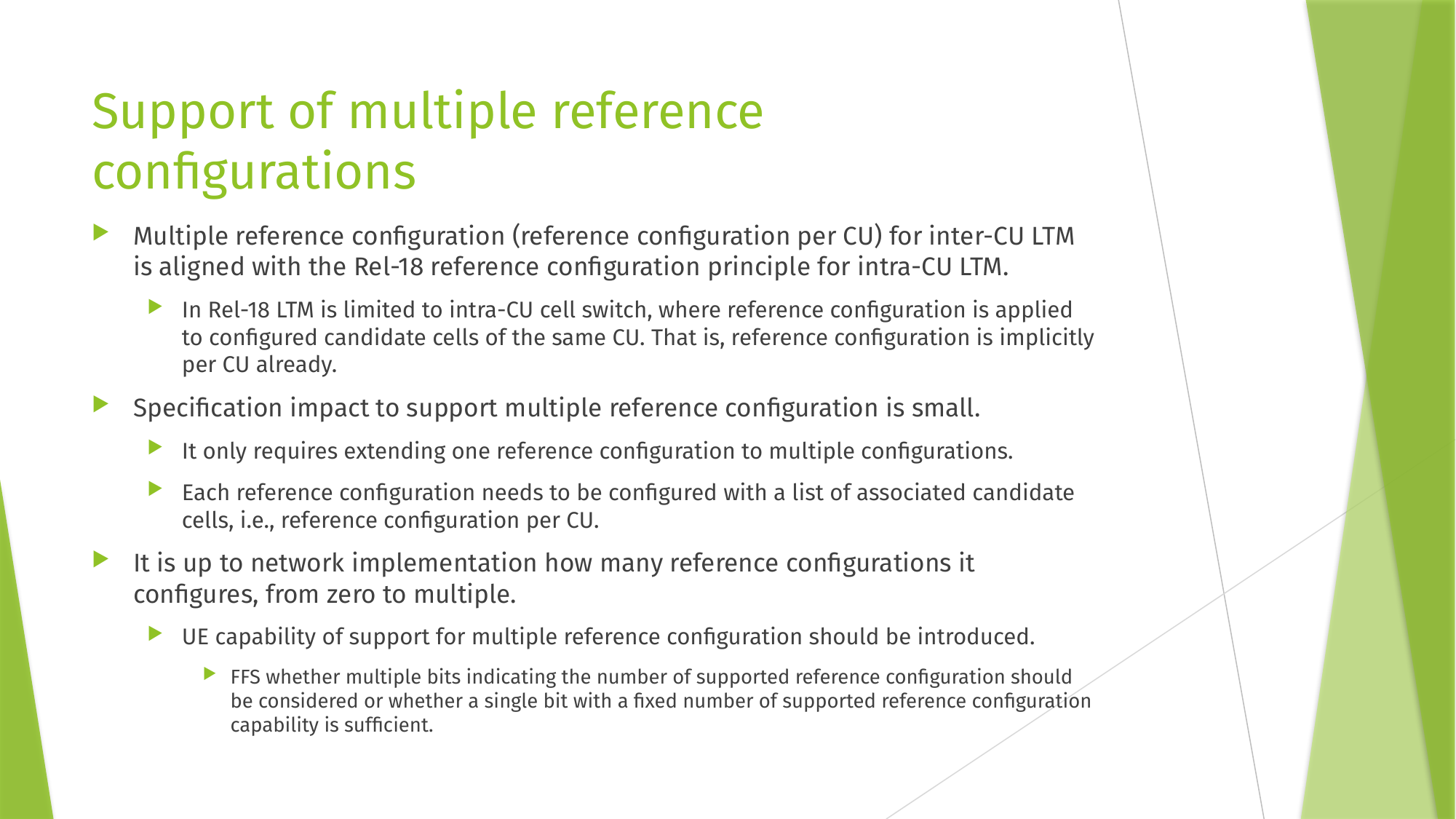

# Support of multiple reference configurations
Multiple reference configuration (reference configuration per CU) for inter-CU LTM is aligned with the Rel-18 reference configuration principle for intra-CU LTM.
In Rel-18 LTM is limited to intra-CU cell switch, where reference configuration is applied to configured candidate cells of the same CU. That is, reference configuration is implicitly per CU already.
Specification impact to support multiple reference configuration is small.
It only requires extending one reference configuration to multiple configurations.
Each reference configuration needs to be configured with a list of associated candidate cells, i.e., reference configuration per CU.
It is up to network implementation how many reference configurations it configures, from zero to multiple.
UE capability of support for multiple reference configuration should be introduced.
FFS whether multiple bits indicating the number of supported reference configuration should be considered or whether a single bit with a fixed number of supported reference configuration capability is sufficient.